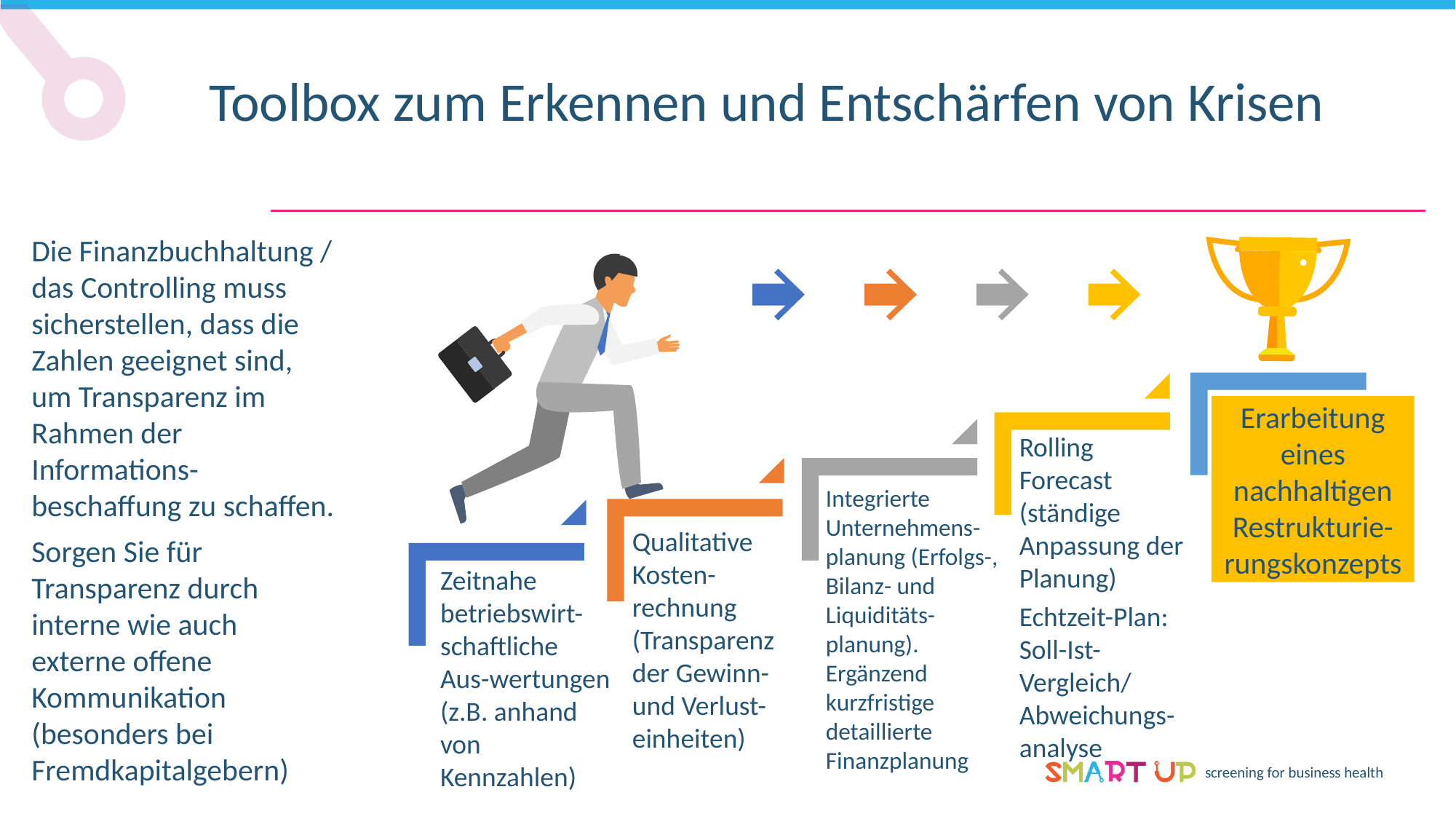

Toolbox zum Erkennen und Entschärfen von Krisen
Die Finanzbuchhaltung / das Controlling muss sicherstellen, dass die Zahlen geeignet sind, um Transparenz im Rahmen der Informations-beschaffung zu schaffen.
Sorgen Sie für Transparenz durch interne wie auch externe offene Kommunikation (besonders bei Fremdkapitalgebern)

Erarbeitung eines nachhaltigen Restrukturie-rungskonzepts

Rolling Forecast (ständige Anpassung der Planung)
Echtzeit-Plan: Soll-Ist-Vergleich/
Abweichungs-analyse

Integrierte Unternehmens-planung (Erfolgs-, Bilanz- und Liquiditäts-planung). Ergänzend kurzfristige detaillierte Finanzplanung

Qualitative Kosten-rechnung (Transparenz der Gewinn- und Verlust-einheiten)

Zeitnahe betriebswirt-schaftliche Aus-wertungen (z.B. anhand von Kennzahlen)